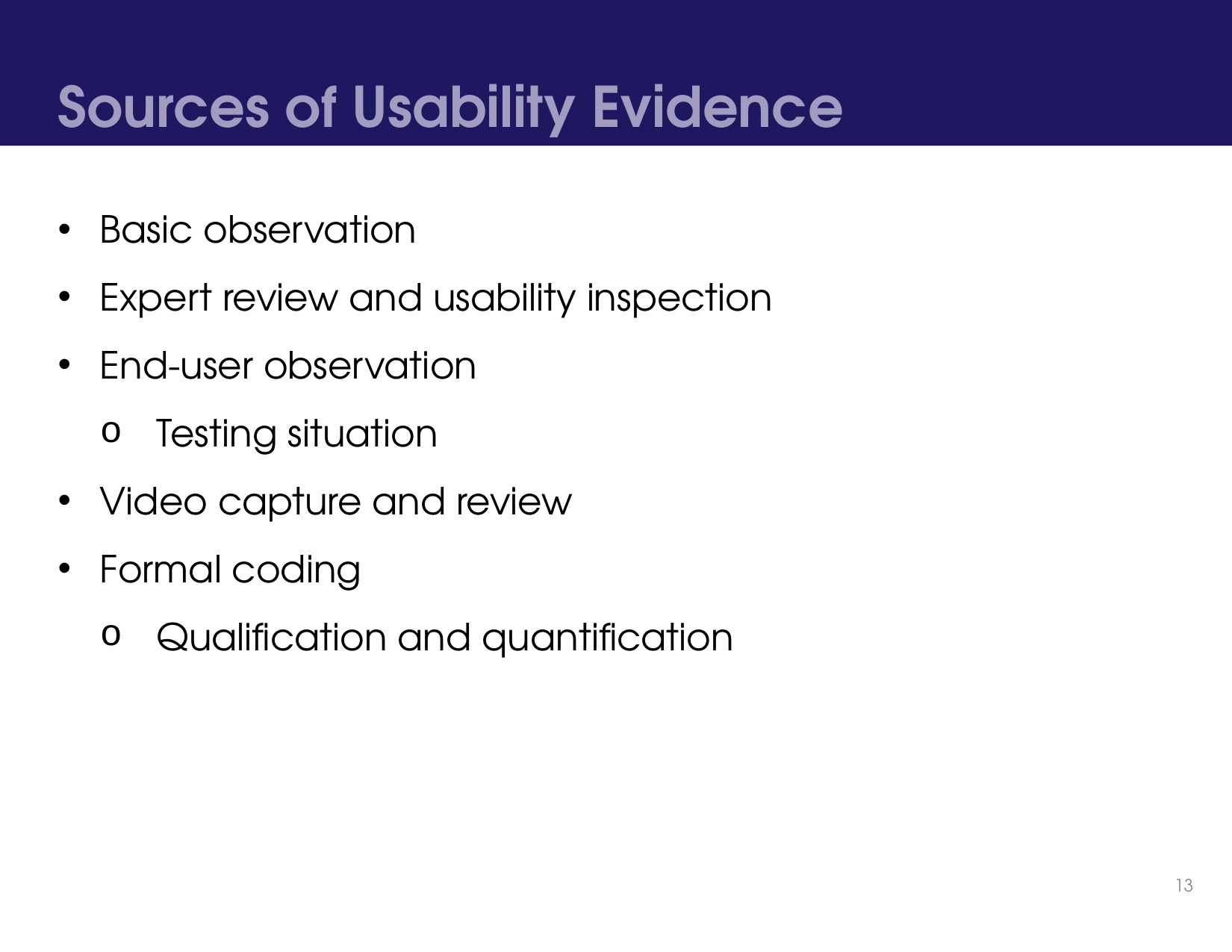

# Sources of Usability Evidence
Basic observation
Expert review and usability inspection
End-user observation
Testing situation
Video capture and review
Formal coding
Qualification and quantification
13